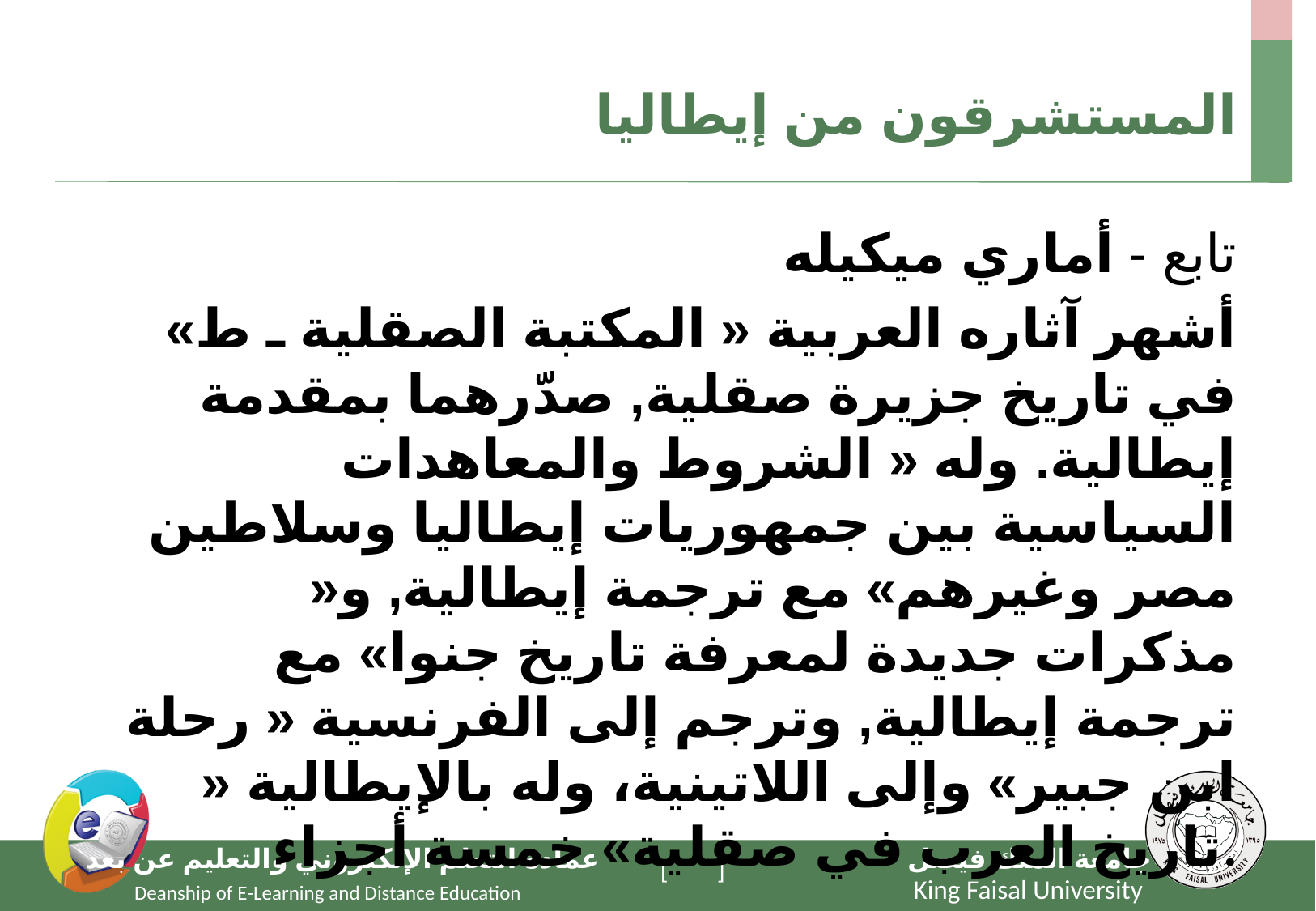

# المستشرقون من إيطاليا
تابع - أماري ميكيله
أشهر آثاره العربية « المكتبة الصقلية ـ ط» في تاريخ جزيرة صقلية, صدّرهما بمقدمة إيطالية. وله « الشروط والمعاهدات السياسية بين جمهوريات إيطاليا وسلاطين مصر وغيرهم» مع ترجمة إيطالية, و« مذكرات جديدة لمعرفة تاريخ جنوا» مع ترجمة إيطالية, وترجم إلى الفرنسية « رحلة ابن جبير» وإلى اللاتينية، وله بالإيطالية « تاريخ العرب في صقلية» خمسة أجزاء.